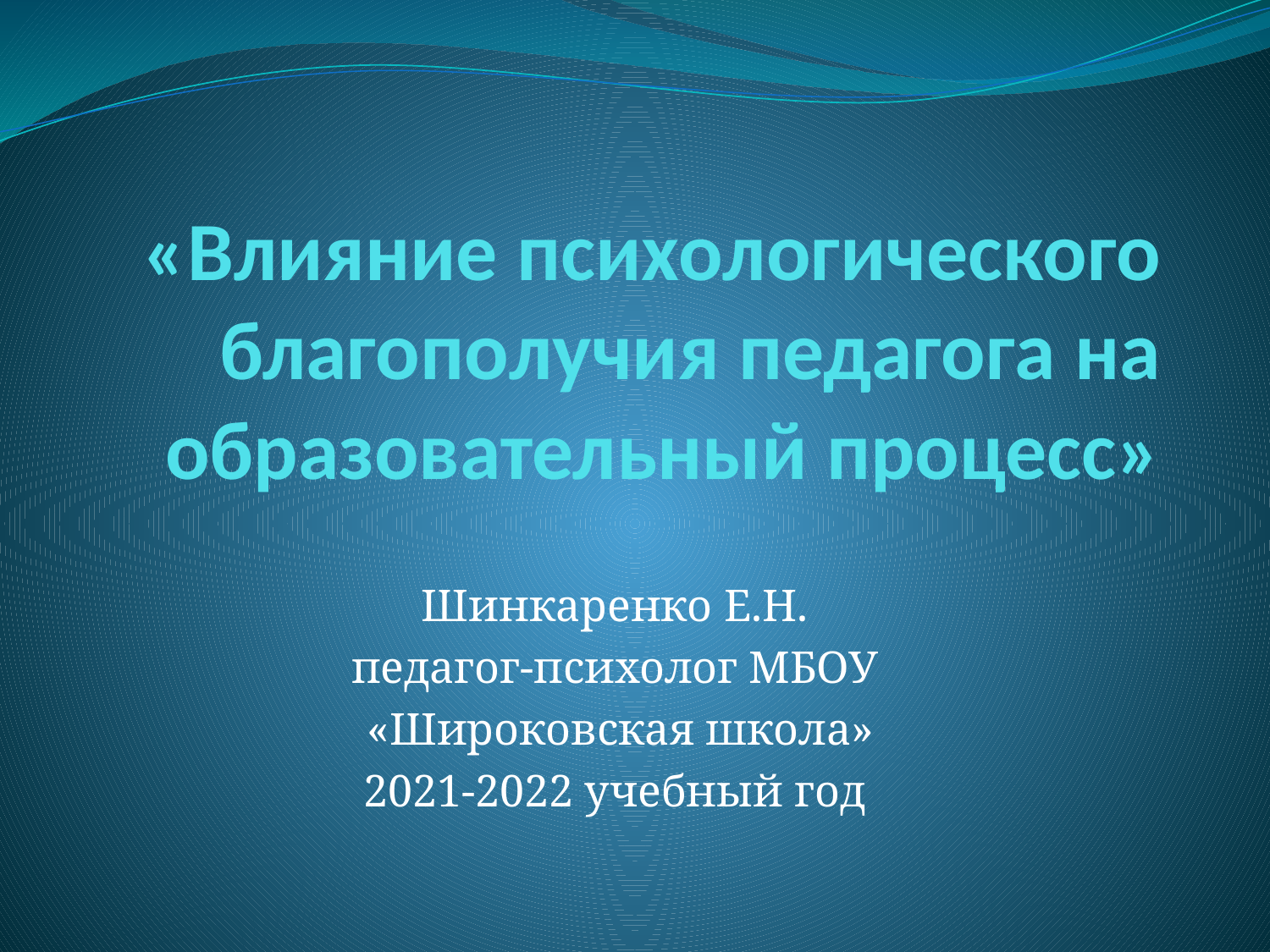

# «Влияние психологического благополучия педагога на образовательный процесс»

Шинкаренко Е.Н.
педагог-психолог МБОУ
 «Широковская школа»
2021-2022 учебный год